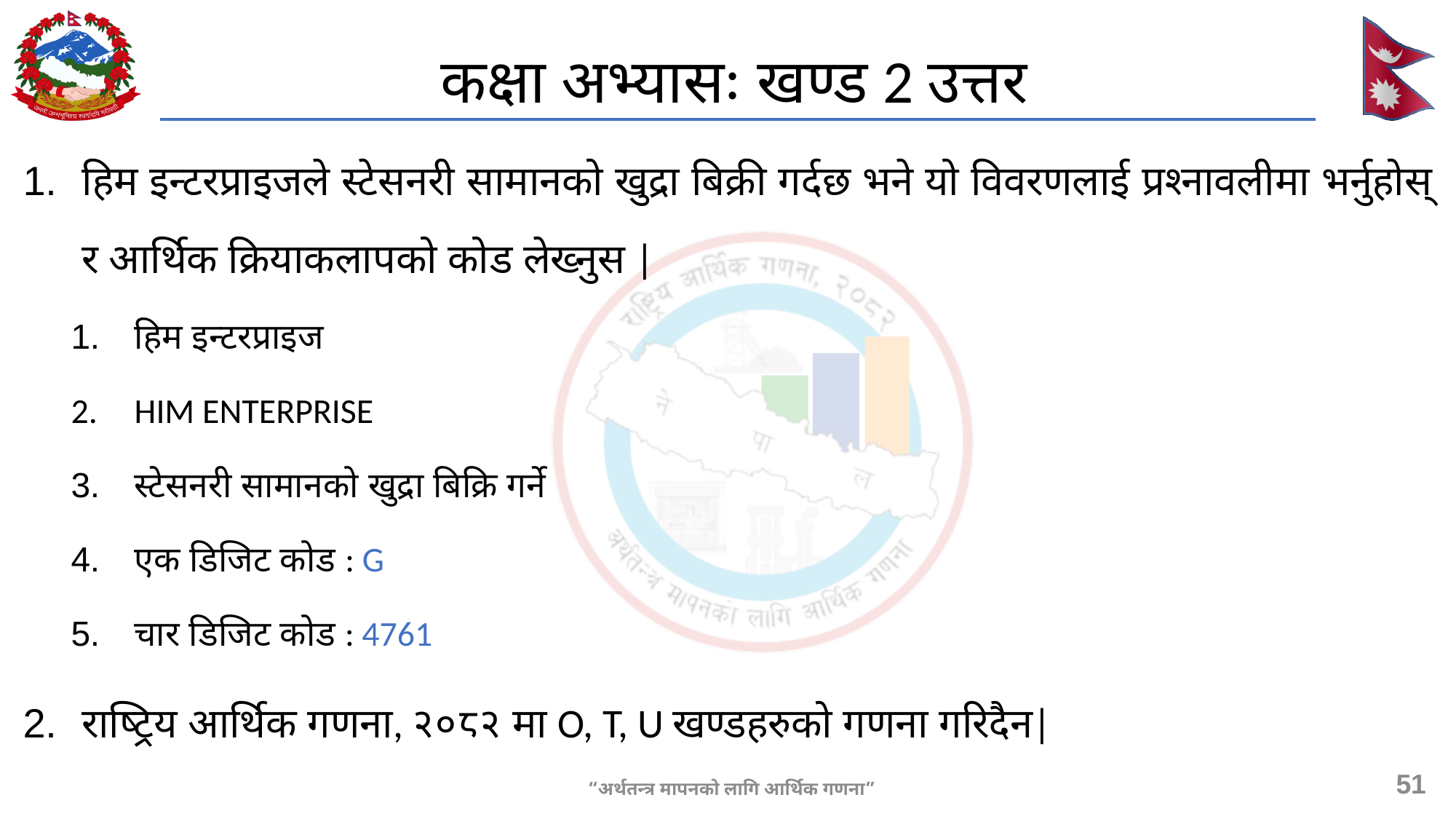

# कक्षा अभ्यासः खण्ड 2 उत्तर
हिम इन्टरप्राइजले स्टेसनरी सामानको खुद्रा बिक्री गर्दछ भने यो विवरणलाई प्रश्नावलीमा भर्नुहोस् र आर्थिक क्रियाकलापको कोड लेख्नुस |
हिम इन्टरप्राइज
HIM ENTERPRISE
स्टेसनरी सामानको खुद्रा बिक्रि गर्ने
एक डिजिट कोड : G
चार डिजिट कोड : 4761
राष्ट्रिय आर्थिक गणना, २०८२ मा O, T, U खण्डहरुको गणना गरिदैन|

51
“अर्थतन्त्र मापनको लागि आर्थिक गणना”